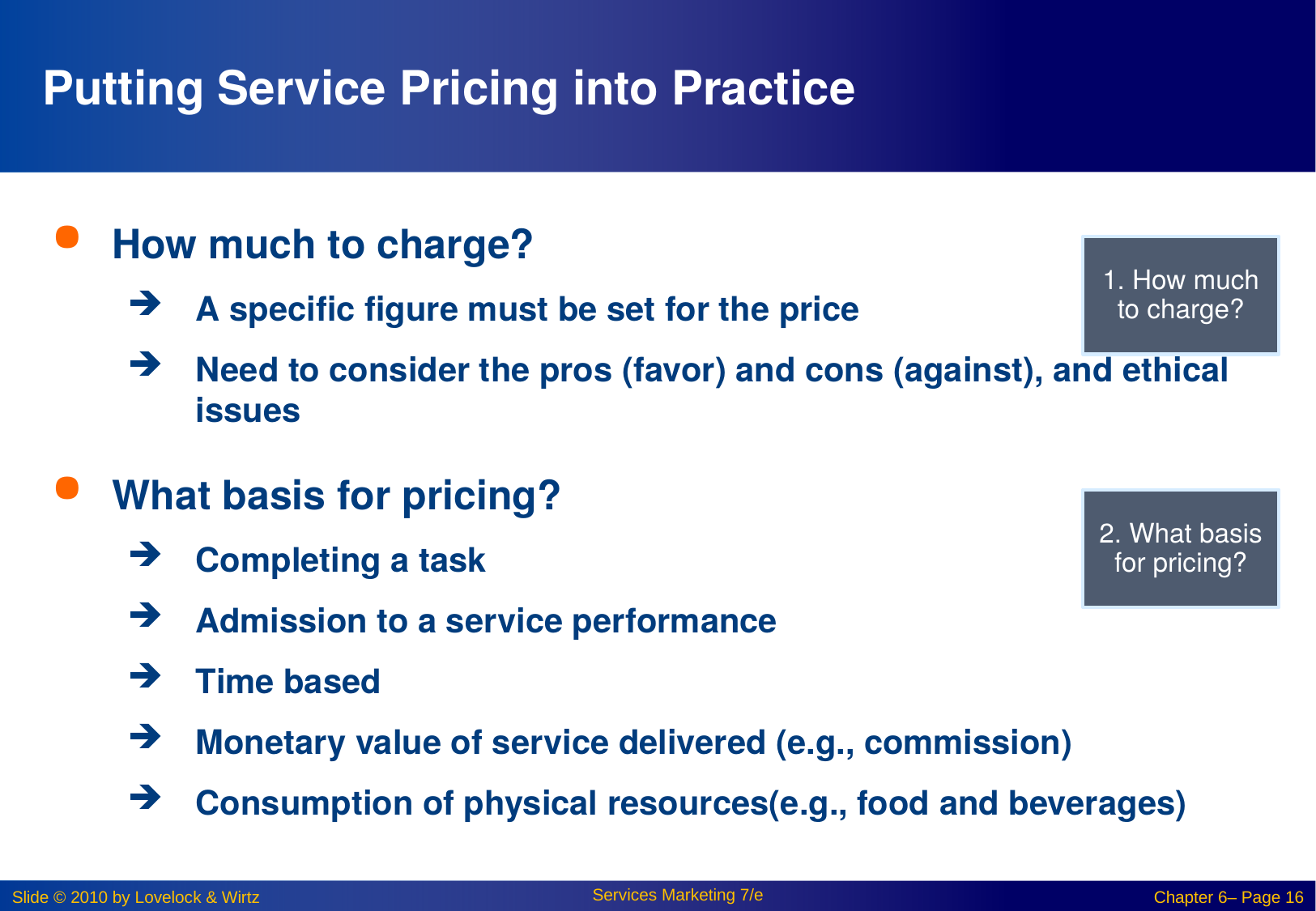

# Putting Service Pricing into Practice
How much to charge?
A specific figure must be set for the price
Need to consider the pros (favor) and cons (against), and ethical issues
What basis for pricing?
Completing a task
Admission to a service performance
Time based
Monetary value of service delivered (e.g., commission)
Consumption of physical resources(e.g., food and beverages)

1. How much to charge?

2. What basis for pricing?